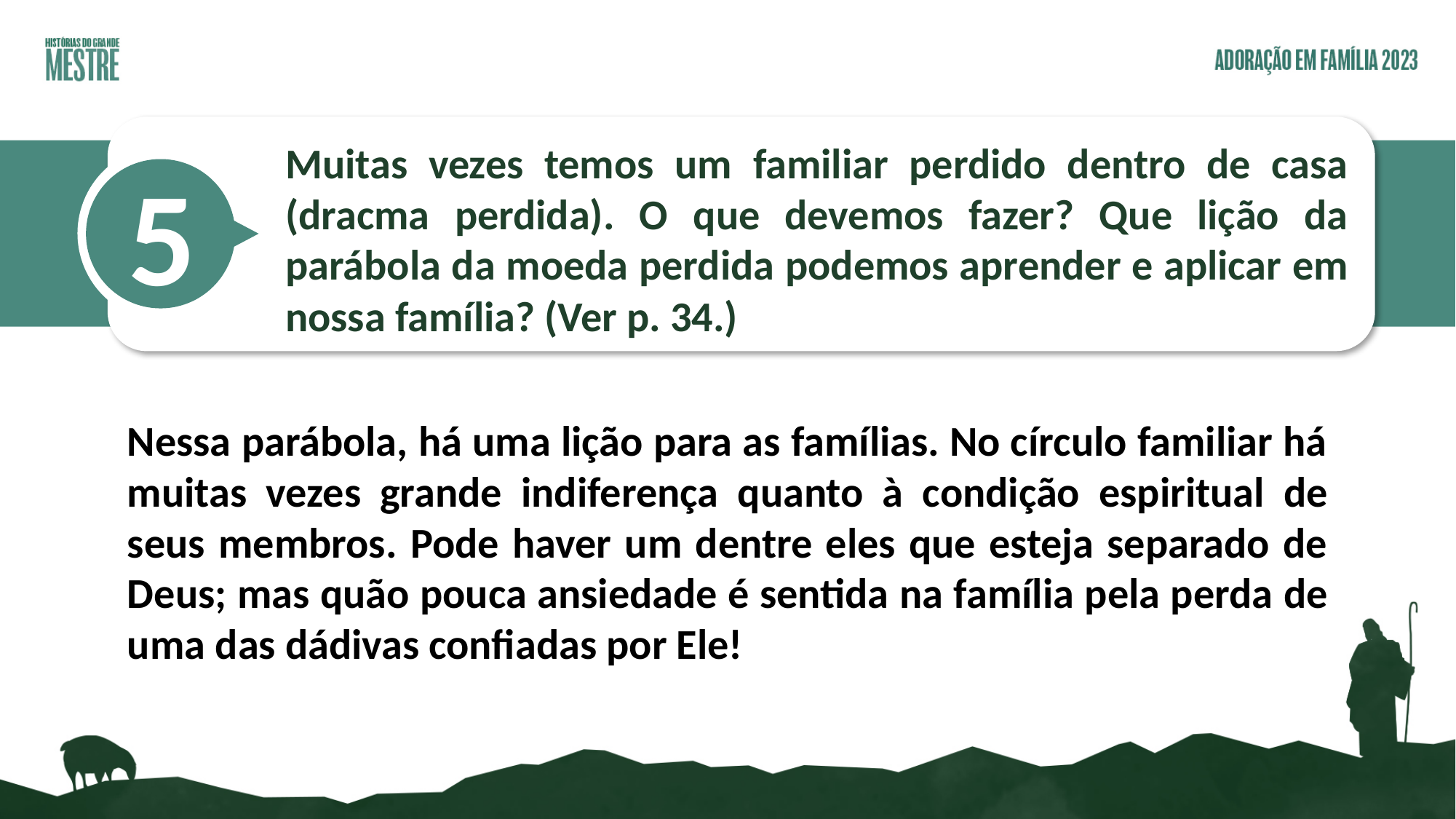

Muitas vezes temos um familiar perdido dentro de casa (dracma perdida). O que devemos fazer? Que lição da parábola da moeda perdida podemos aprender e aplicar em nossa família? (Ver p. 34.)
5
Nessa parábola, há uma lição para as famílias. No círculo familiar há muitas vezes grande indiferença quanto à condição espiritual de seus membros. Pode haver um dentre eles que esteja separado de Deus; mas quão pouca ansiedade é sentida na família pela perda de uma das dádivas confiadas por Ele!